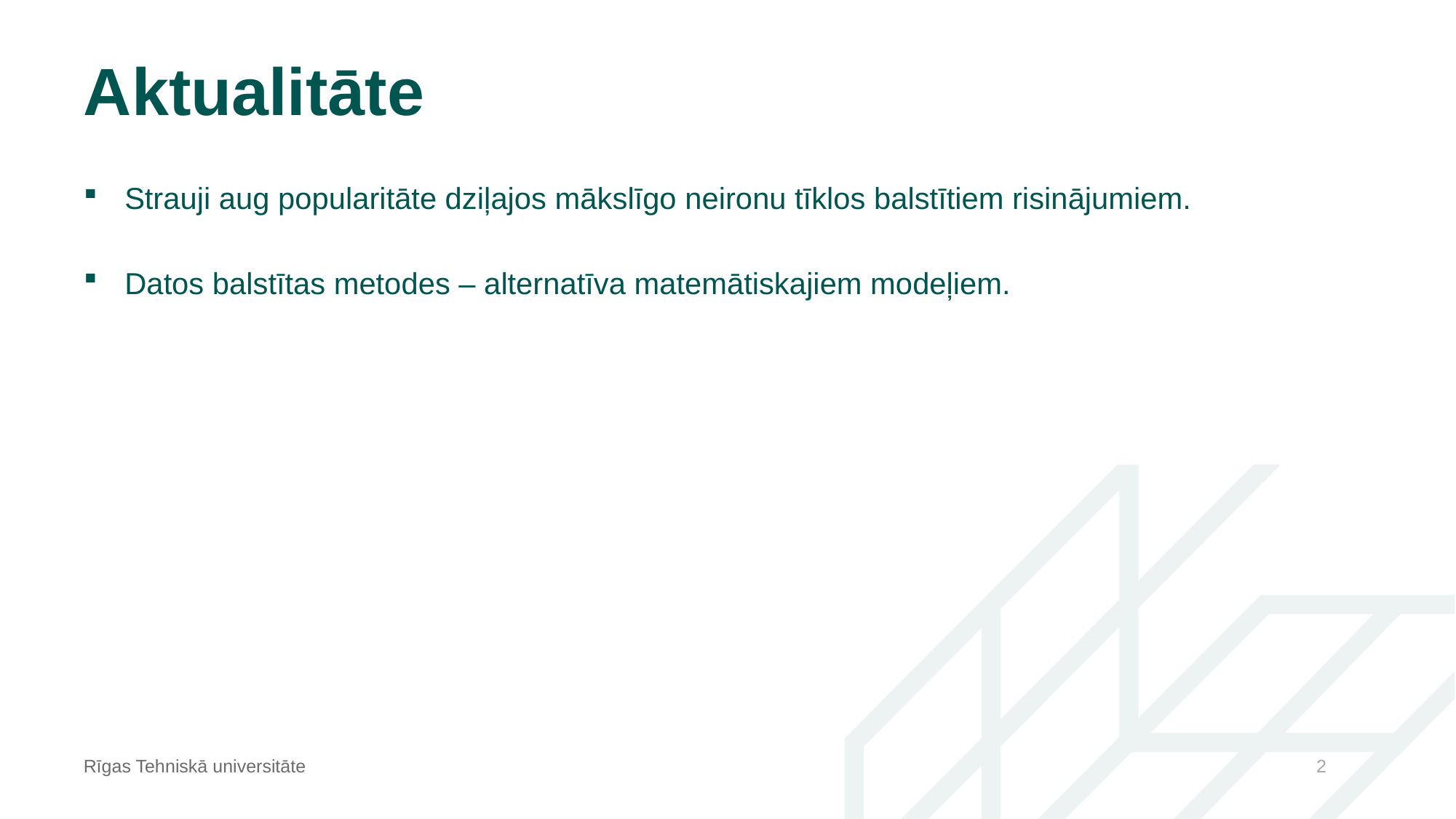

# Aktualitāte
Strauji aug popularitāte dziļajos mākslīgo neironu tīklos balstītiem risinājumiem.

Datos balstītas metodes – alternatīva matemātiskajiem modeļiem.
Rīgas Tehniskā universitāte